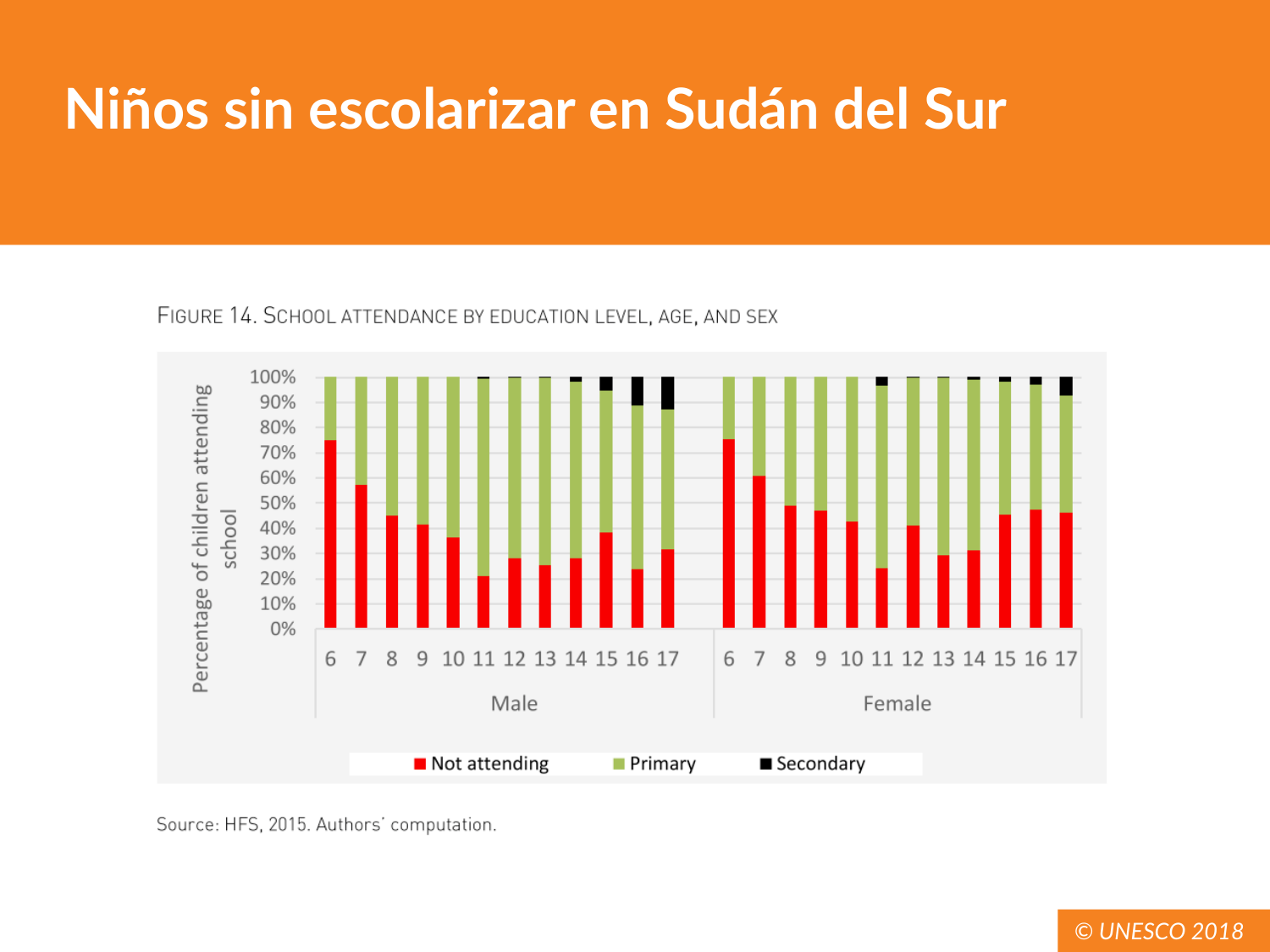

# Niños sin escolarizar en Sudán del Sur

© UNESCO 2018